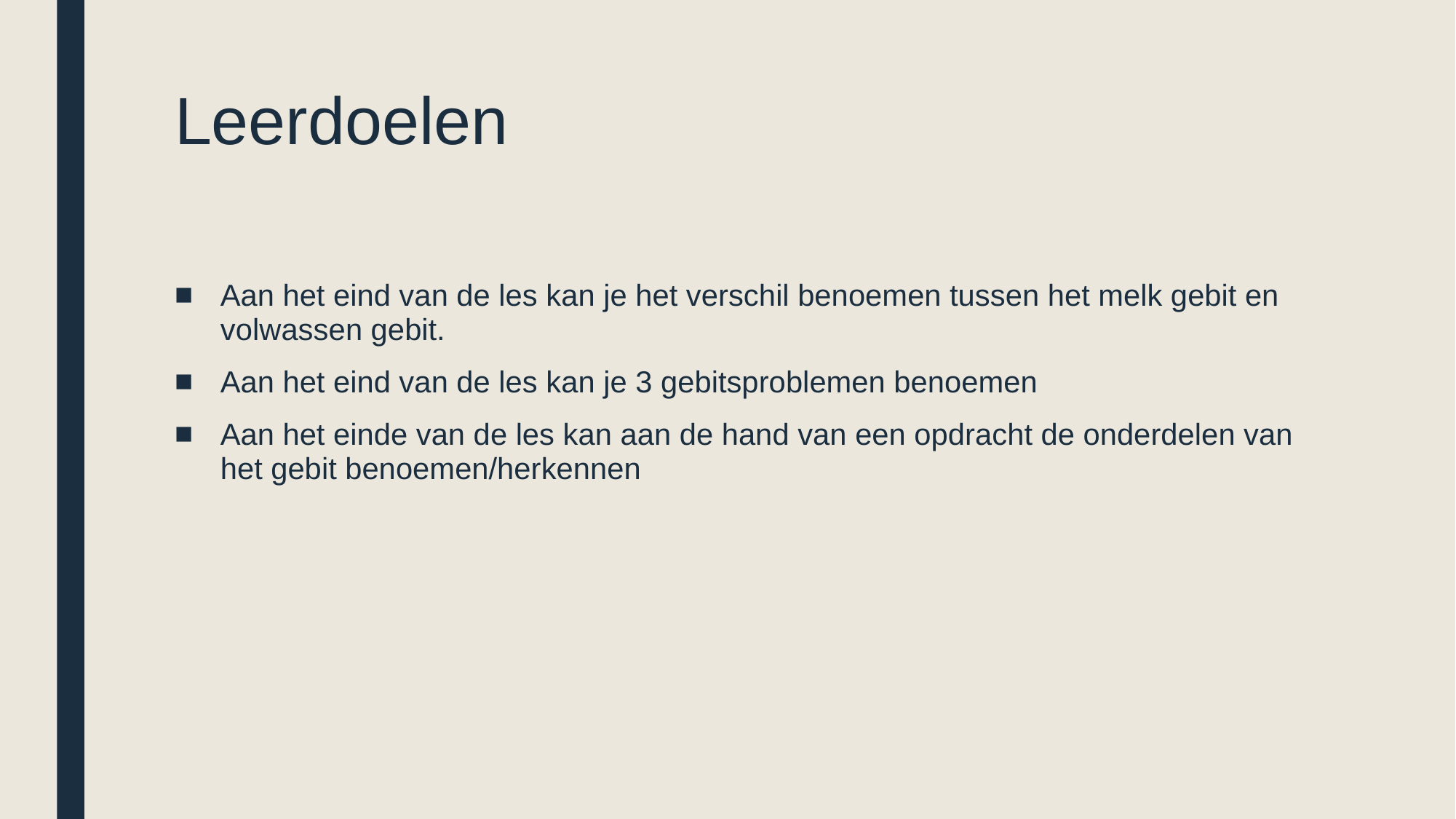

# Leerdoelen
Aan het eind van de les kan je het verschil benoemen tussen het melk gebit en volwassen gebit.
Aan het eind van de les kan je 3 gebitsproblemen benoemen
Aan het einde van de les kan aan de hand van een opdracht de onderdelen van het gebit benoemen/herkennen